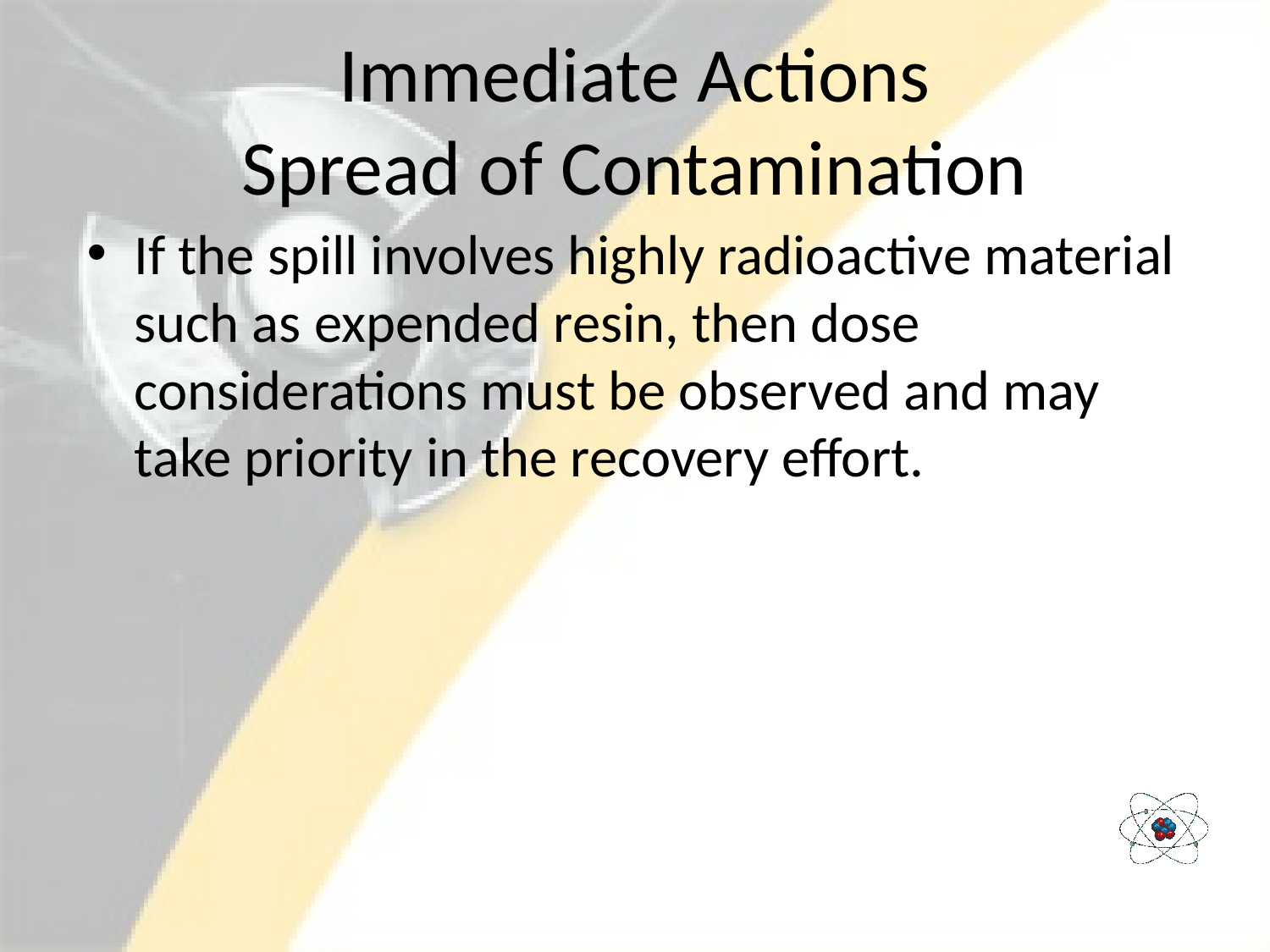

# Immediate Actions Spread of Contamination
If the spill involves highly radioactive material such as expended resin, then dose considerations must be observed and may take priority in the recovery effort.